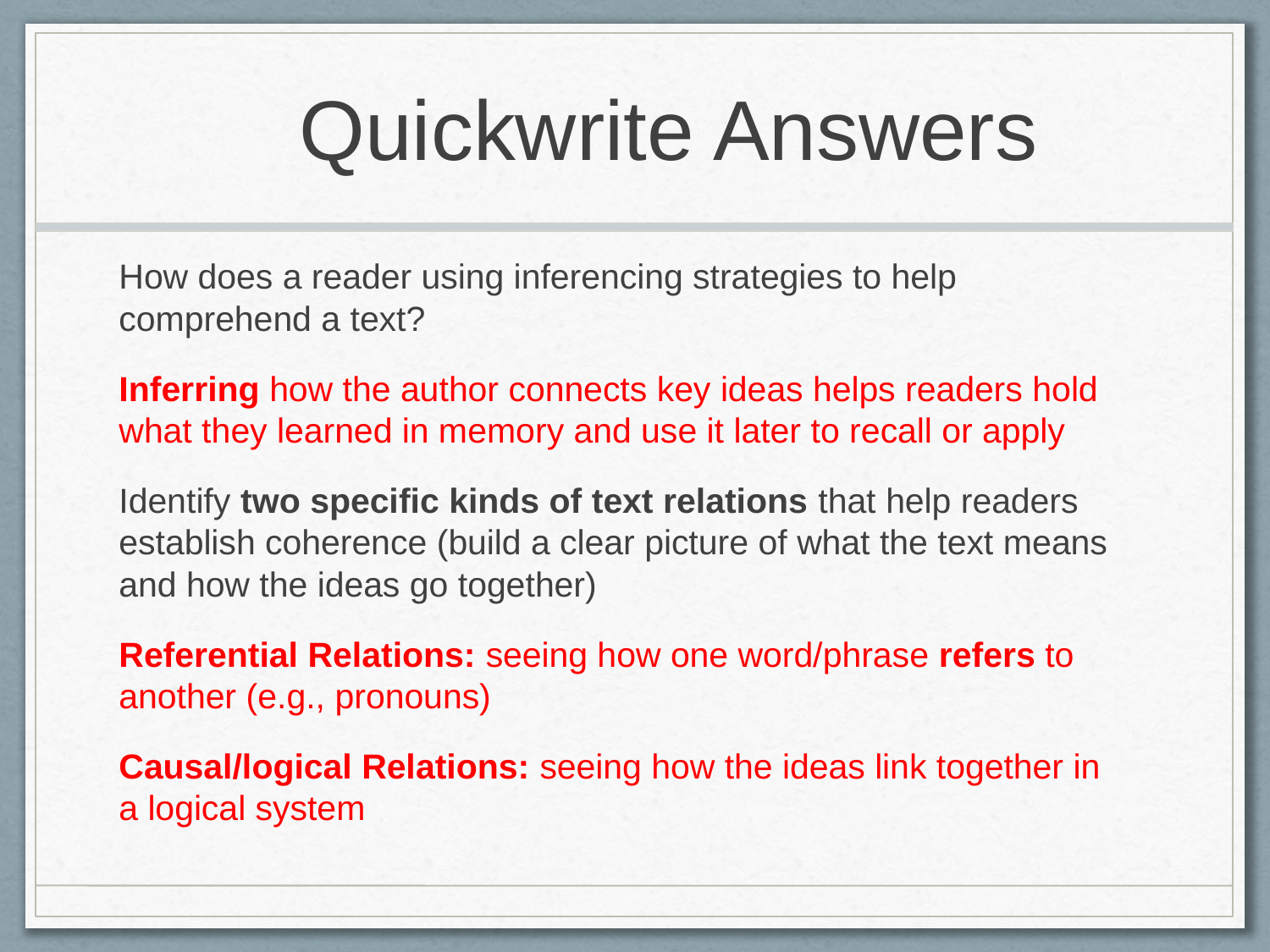

# Quickwrite Answers
How does a reader using inferencing strategies to help comprehend a text?
Inferring how the author connects key ideas helps readers hold what they learned in memory and use it later to recall or apply
Identify two specific kinds of text relations that help readers establish coherence (build a clear picture of what the text means and how the ideas go together)
Referential Relations: seeing how one word/phrase refers to another (e.g., pronouns)
Causal/logical Relations: seeing how the ideas link together in a logical system